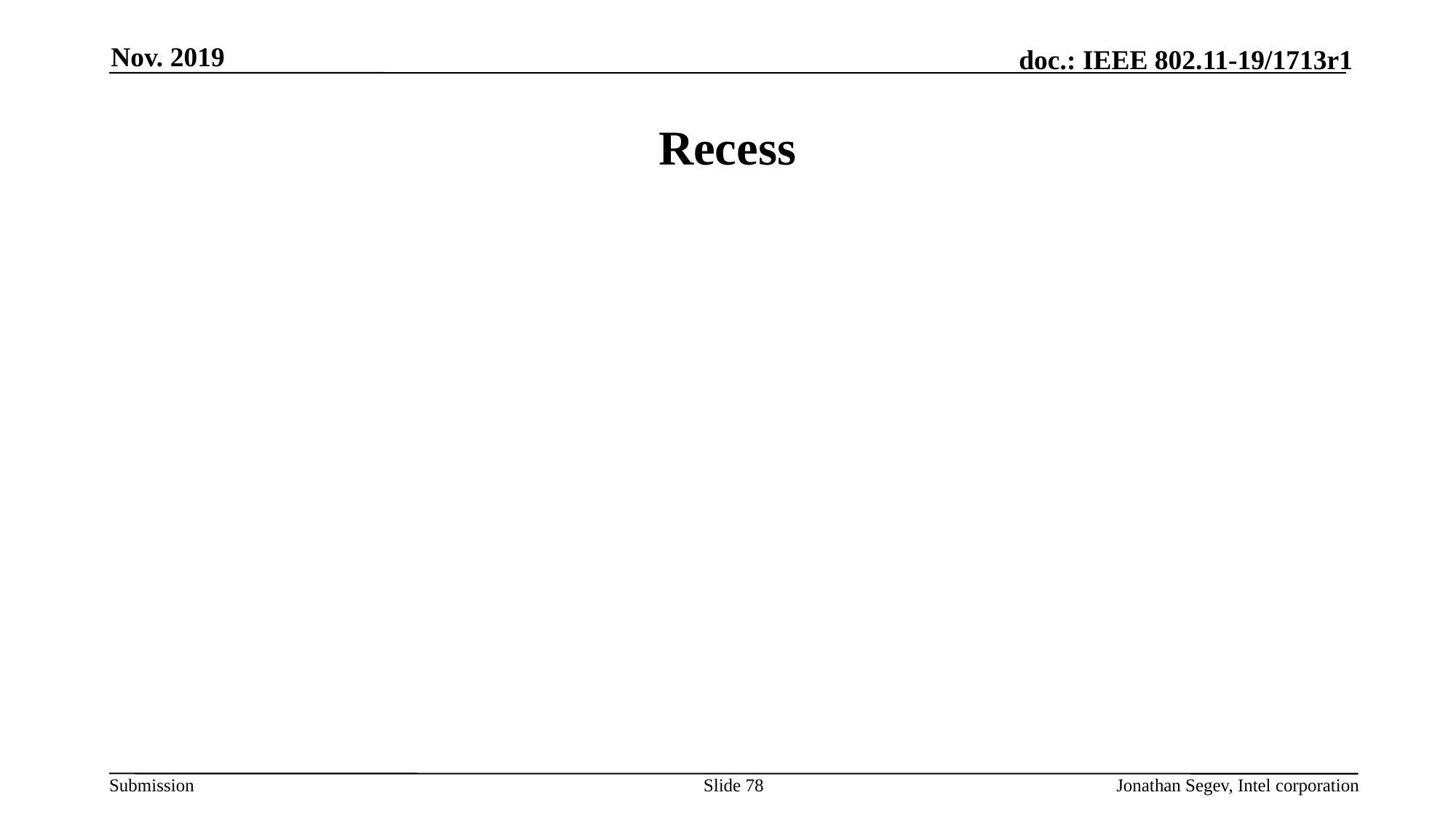

Nov. 2019
# Recess

Slide 78
Jonathan Segev, Intel corporation